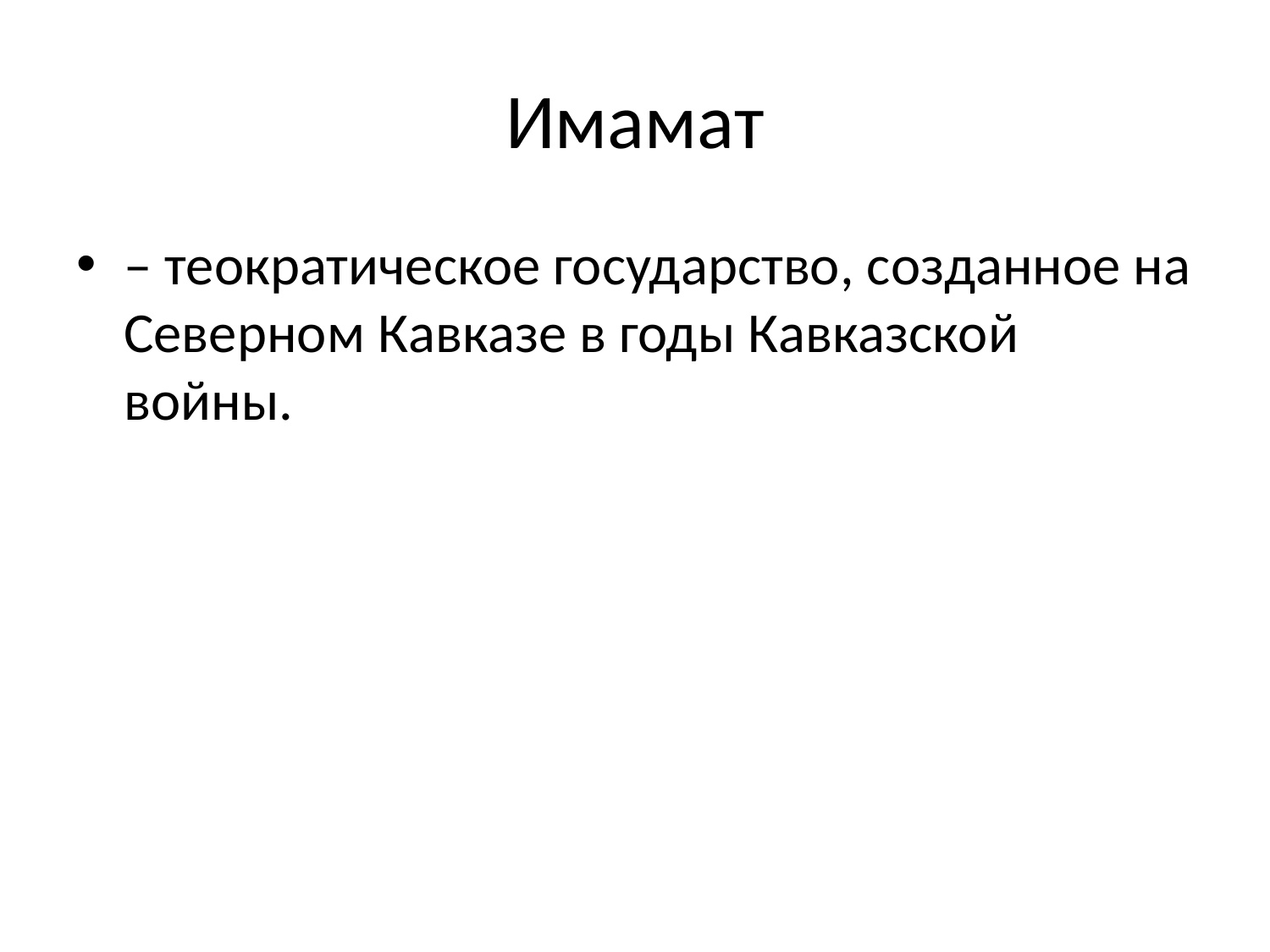

# Имамат
– теократическое государство, созданное на Северном Кавказе в годы Кавказской войны.